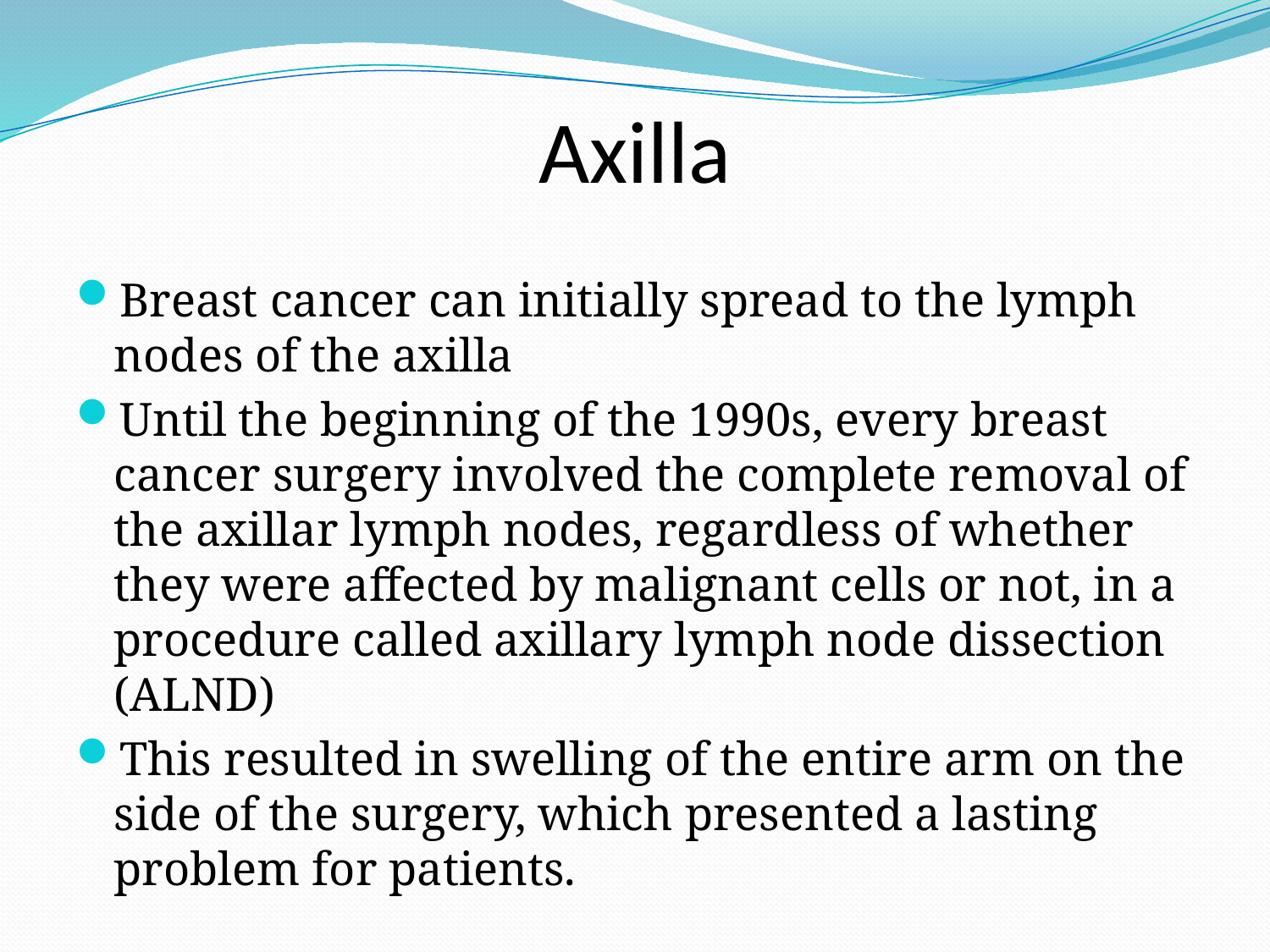

# Axilla
Breast cancer can initially spread to the lymph nodes of the axilla
Until the beginning of the 1990s, every breast cancer surgery involved the complete removal of the axillar lymph nodes, regardless of whether they were affected by malignant cells or not, in a procedure called axillary lymph node dissection (ALND)
This resulted in swelling of the entire arm on the side of the surgery, which presented a lasting problem for patients.